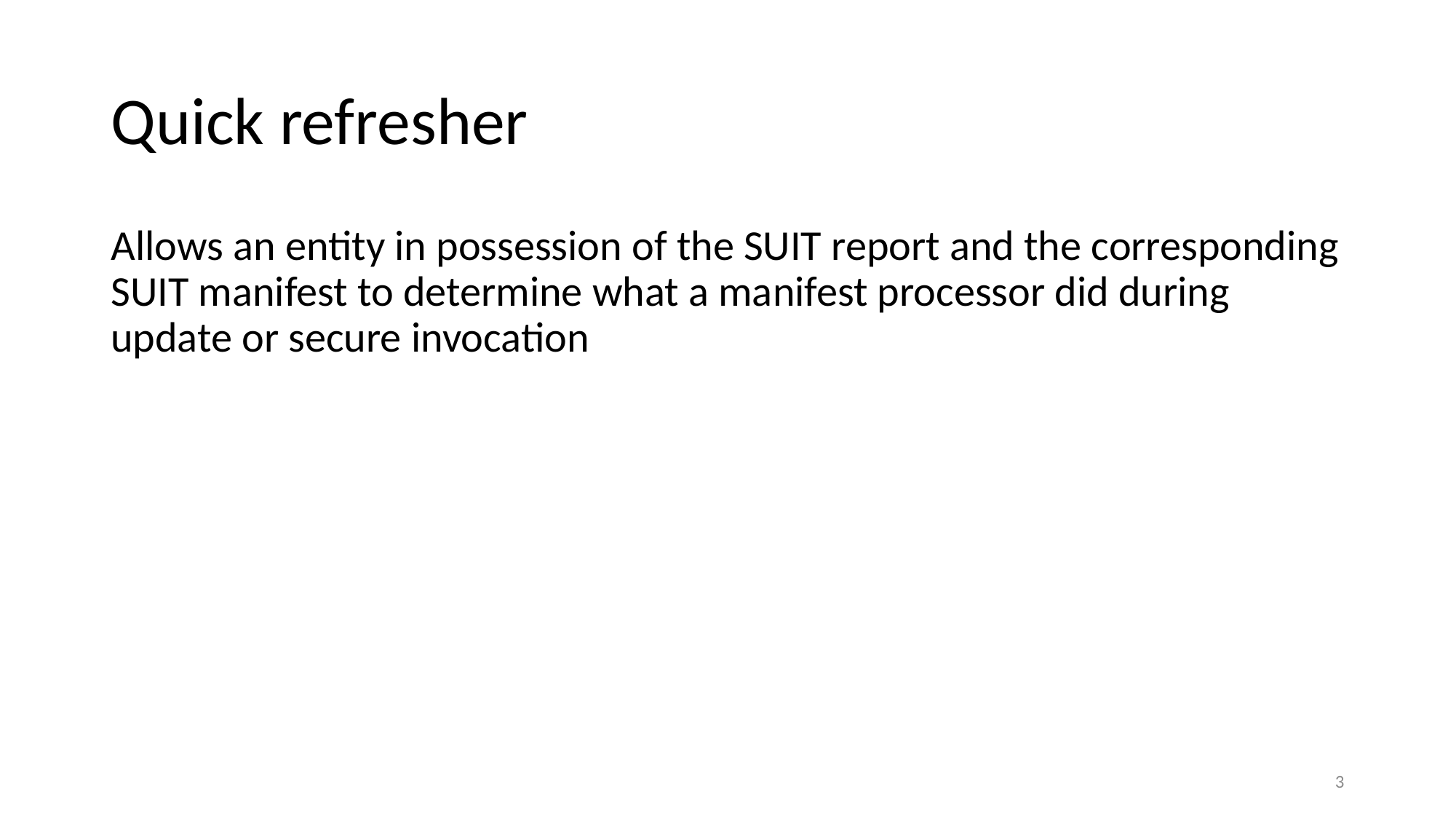

# Quick refresher
Allows an entity in possession of the SUIT report and the corresponding SUIT manifest to determine what a manifest processor did during update or secure invocation

3